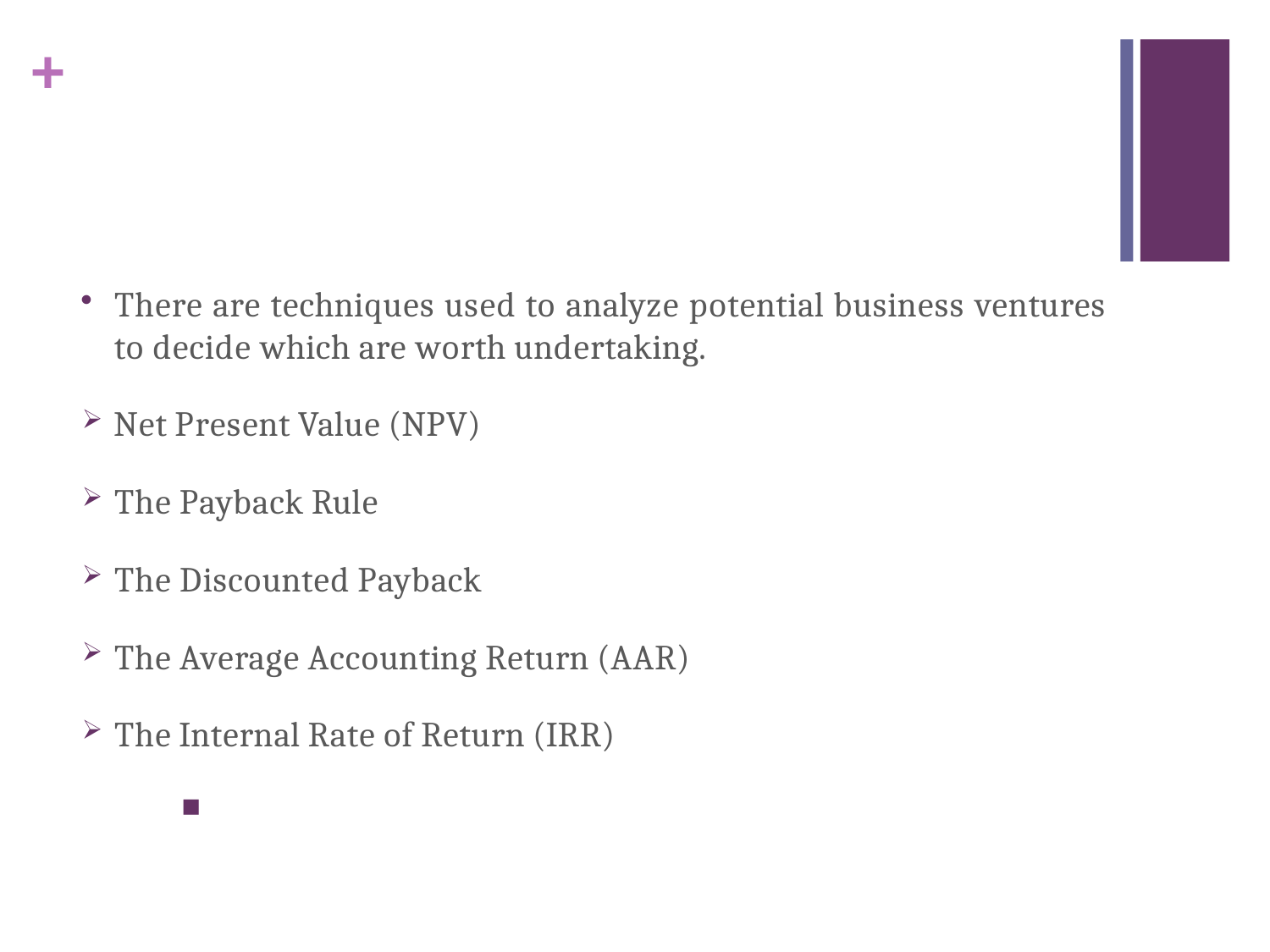

#
There are techniques used to analyze potential business ventures to decide which are worth undertaking.
Net Present Value (NPV)
The Payback Rule
The Discounted Payback
The Average Accounting Return (AAR)
The Internal Rate of Return (IRR)